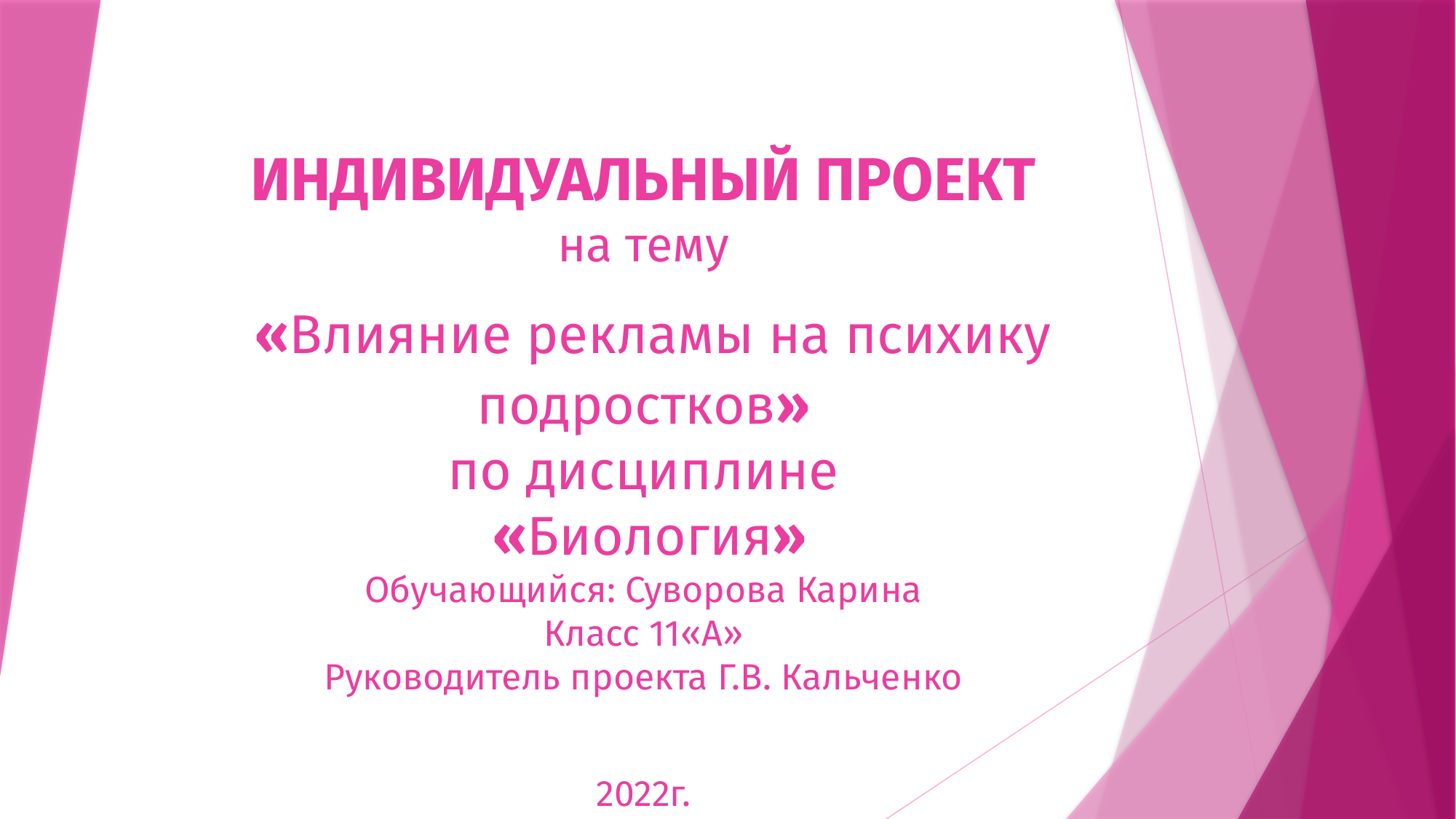

# ИНДИВИДУАЛЬНЫЙ ПРОЕКТ на тему «Влияние рекламы на психику подростков» по дисциплине «Биология» Обучающийся: Суворова Карина Класс 11«А» Руководитель проекта Г.В. Кальченко 2022г.